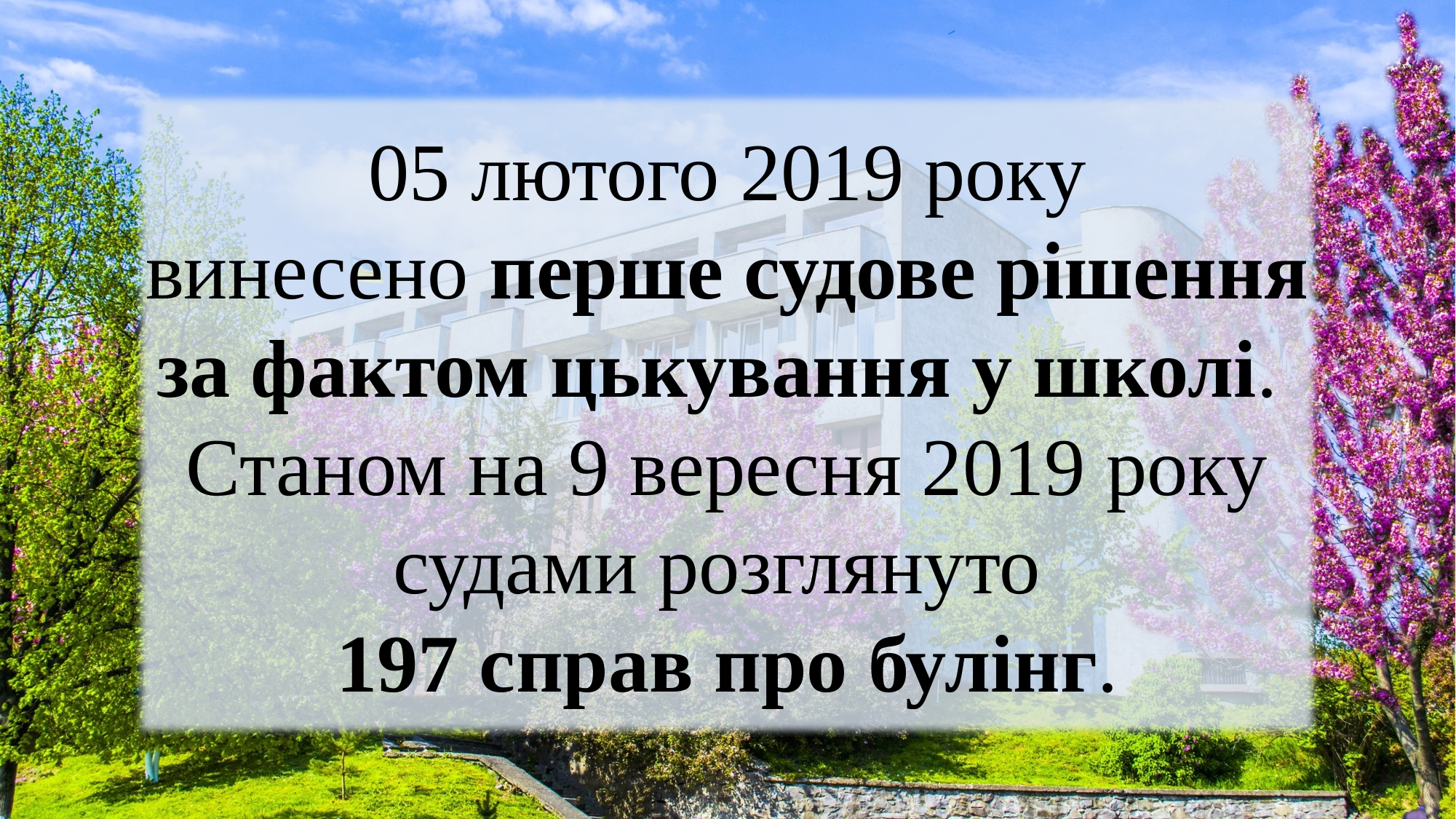

05 лютого 2019 року винесено перше судове рішення за фактом цькування у школі.
Станом на 9 вересня 2019 року судами розглянуто
197 справ про булінг.